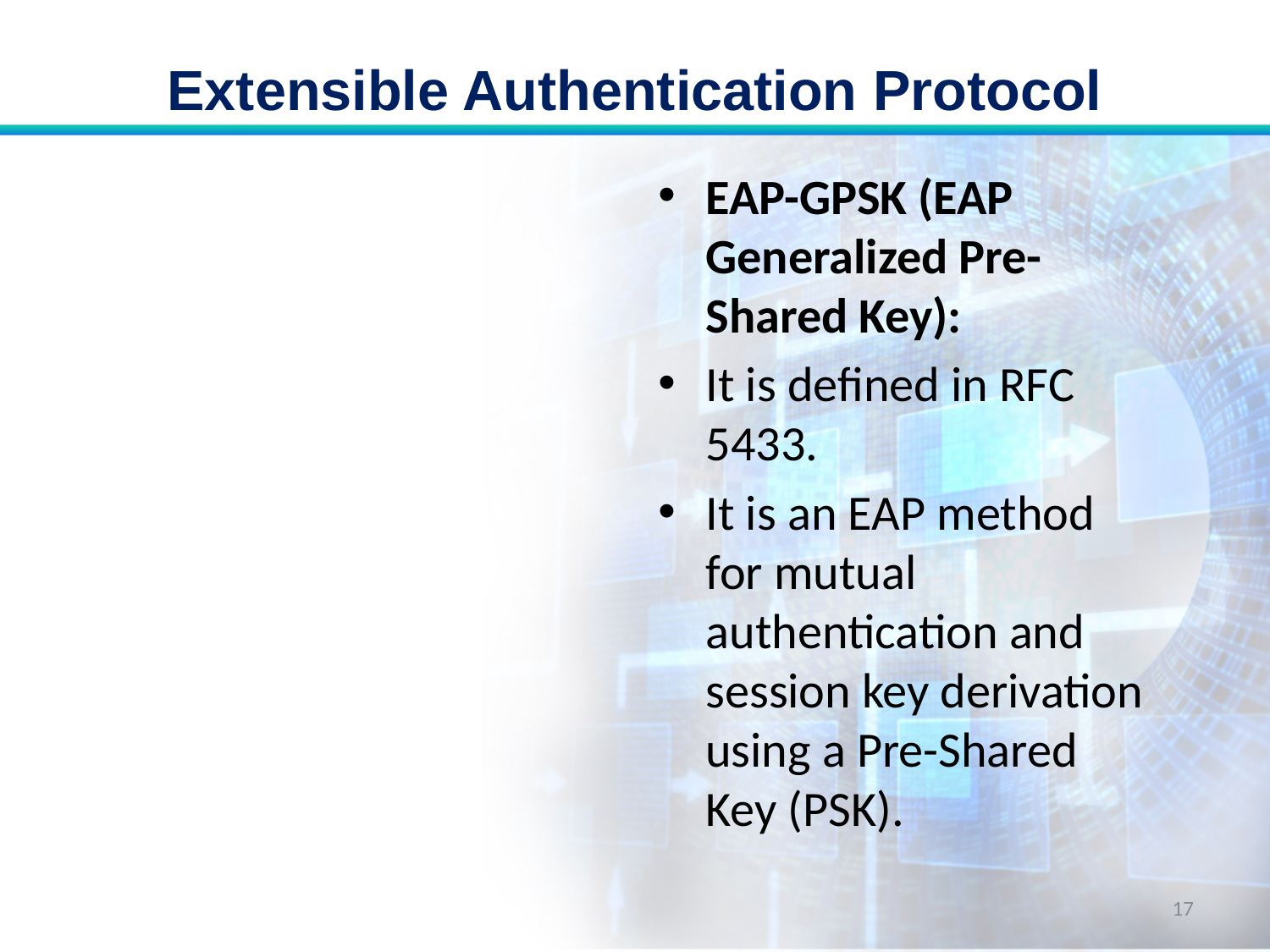

# Extensible Authentication Protocol
EAP-GPSK (EAP Generalized Pre-Shared Key):
It is defined in RFC 5433.
It is an EAP method for mutual authentication and session key derivation using a Pre-Shared Key (PSK).
17